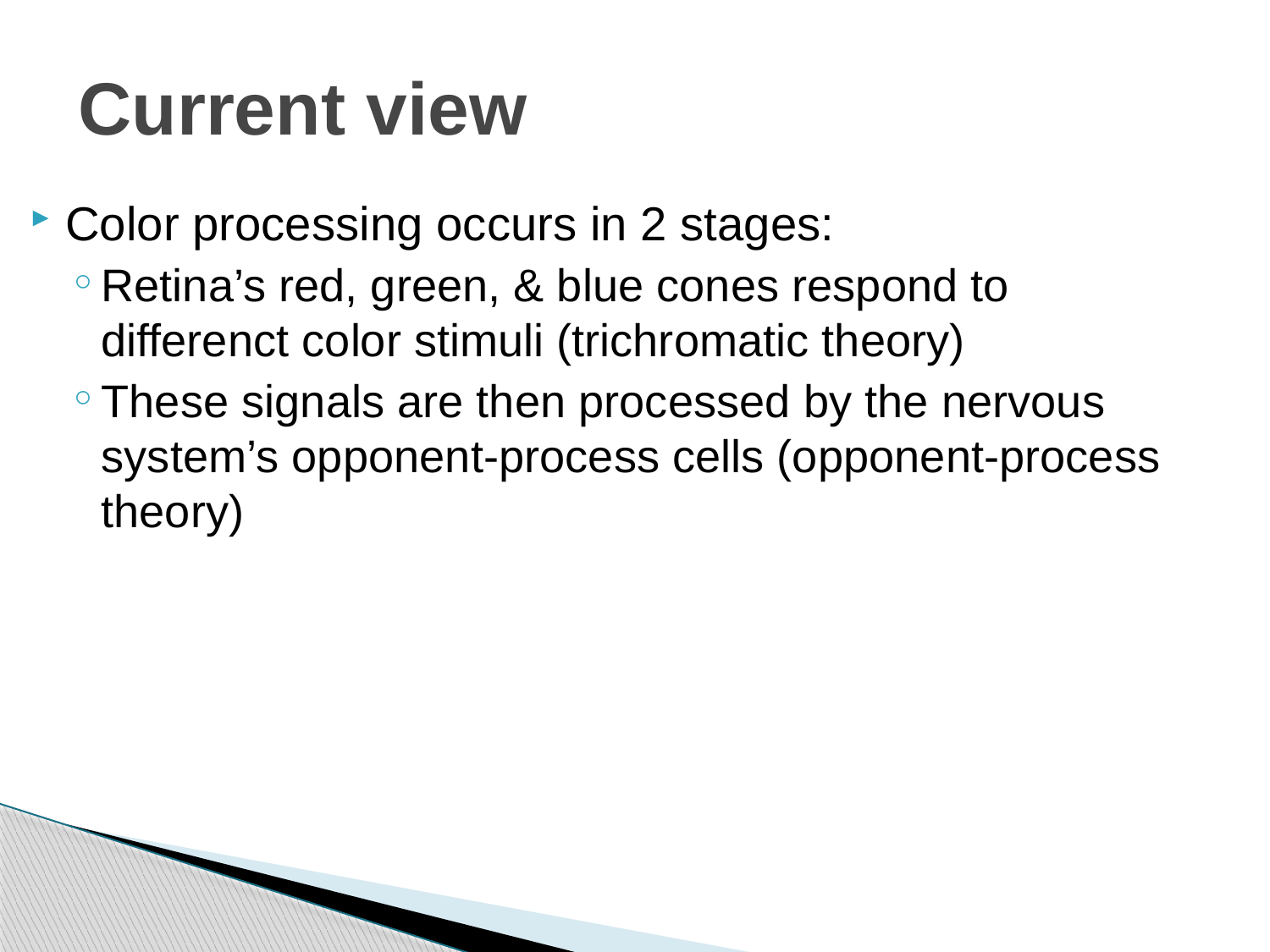

# Current view

Color processing occurs in 2 stages:
Retina’s red, green, & blue cones respond to differenct color stimuli (trichromatic theory)
These signals are then processed by the nervous system’s opponent-process cells (opponent-process theory)